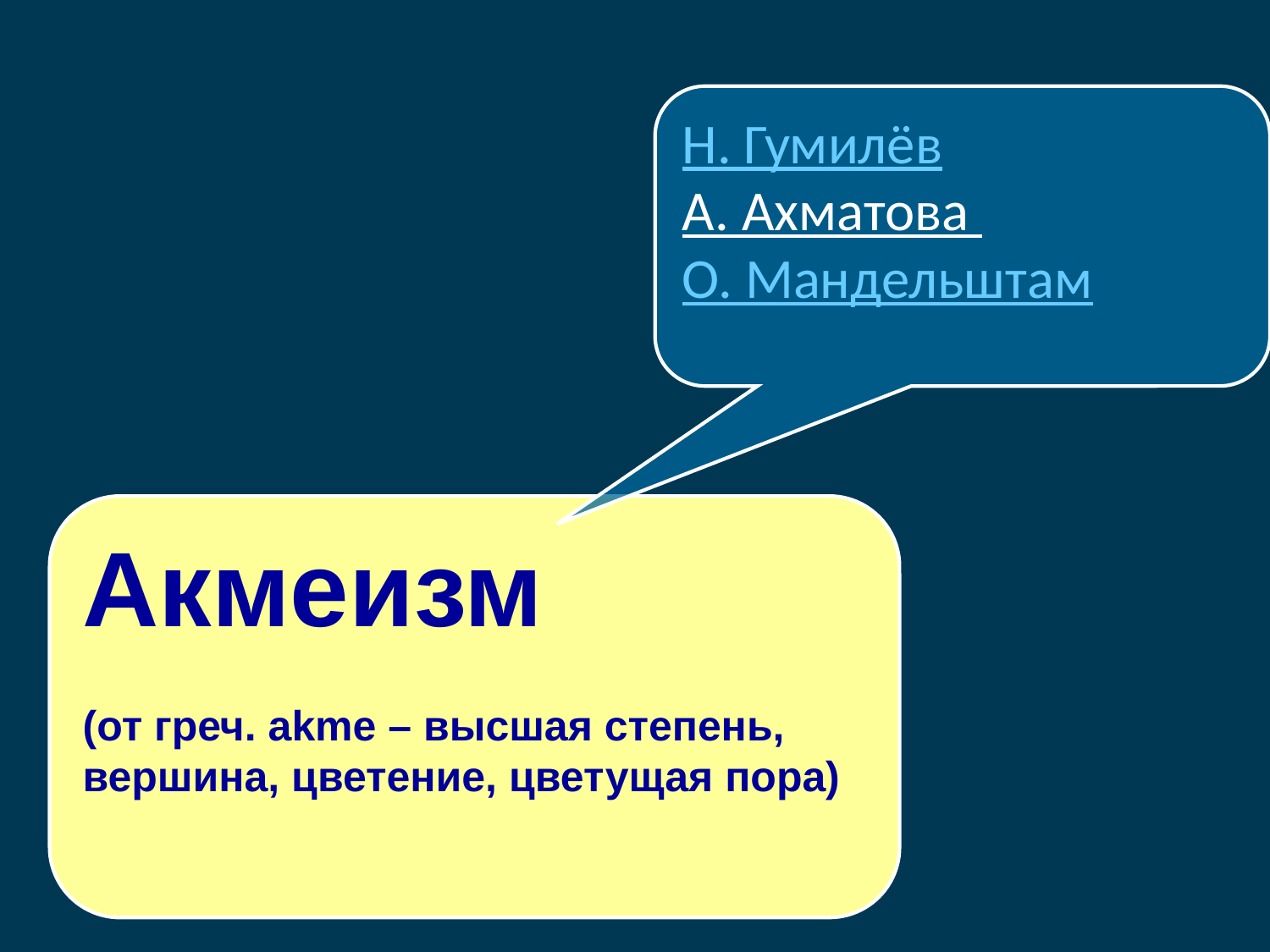

Н. Гумилёв
А. Ахматова
О. Мандельштам
Акмеизм

(от греч. аkme – высшая степень,
вершина, цветение, цветущая пора)